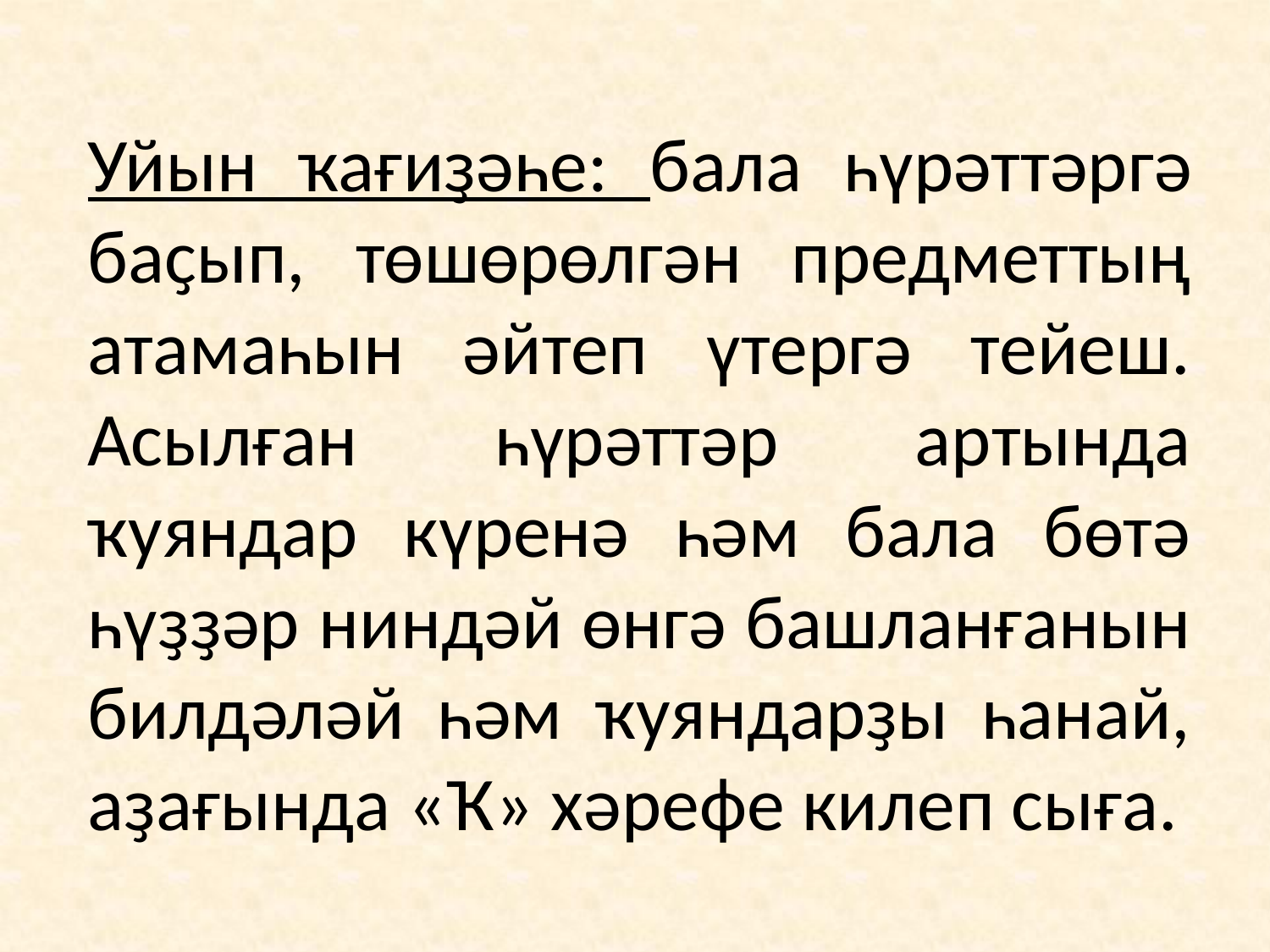

# Уйын ҡағиҙәһе: бала һүрәттәргә баҫып, төшөрөлгән предметтың атамаһын әйтеп үтергә тейеш. Асылған һүрәттәр артында ҡуяндар күренә һәм бала бөтә һүҙҙәр ниндәй өнгә башланғанын билдәләй һәм ҡуяндарҙы һанай, аҙағында «Ҡ» хәрефе килеп сыға.